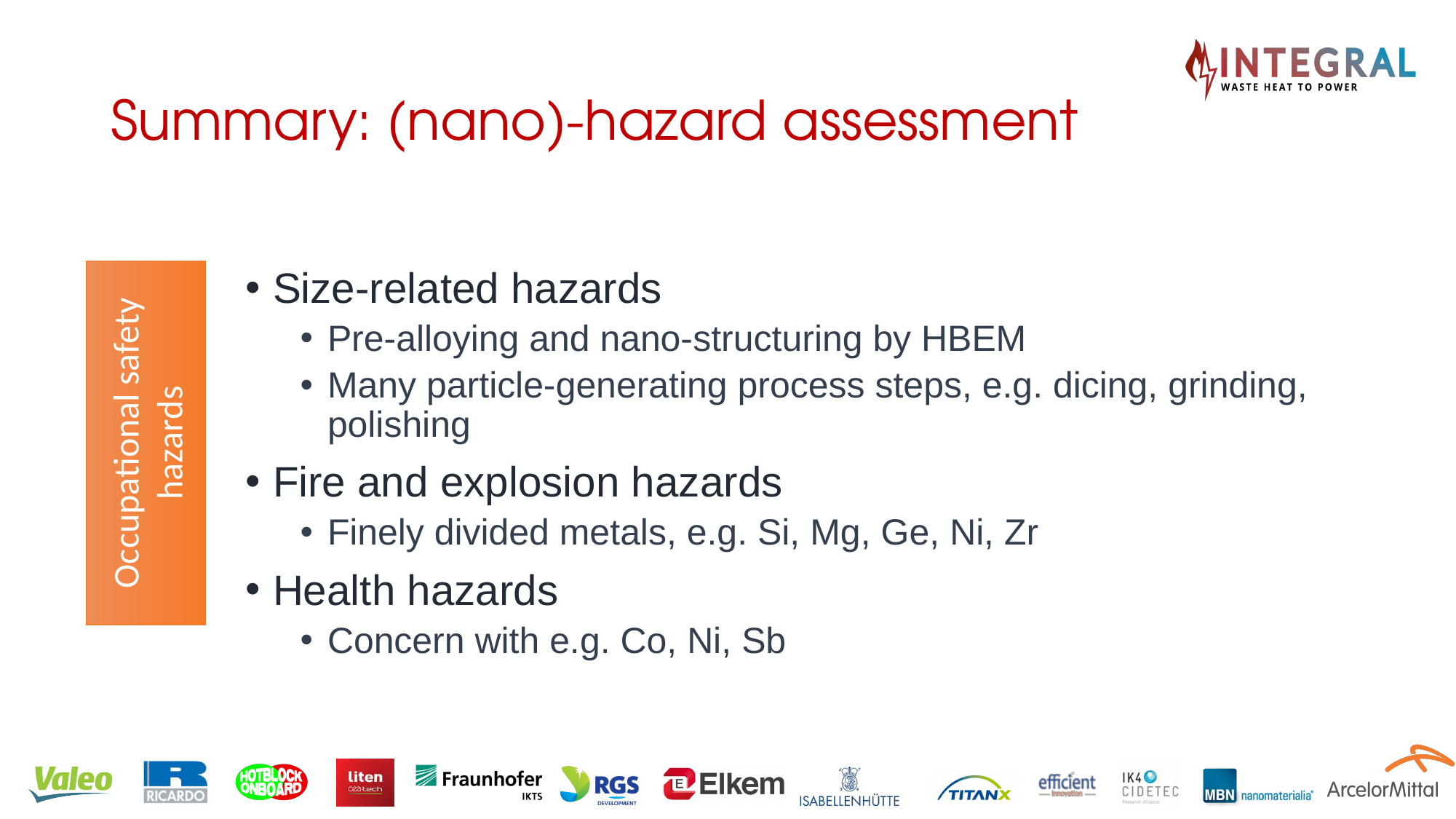

# Summary: (nano)-hazard assessment
Size-related hazards
Pre-alloying and nano-structuring by HBEM
Many particle-generating process steps, e.g. dicing, grinding, polishing
Fire and explosion hazards
Finely divided metals, e.g. Si, Mg, Ge, Ni, Zr
Health hazards
Concern with e.g. Co, Ni, Sb
Occupational safety hazards